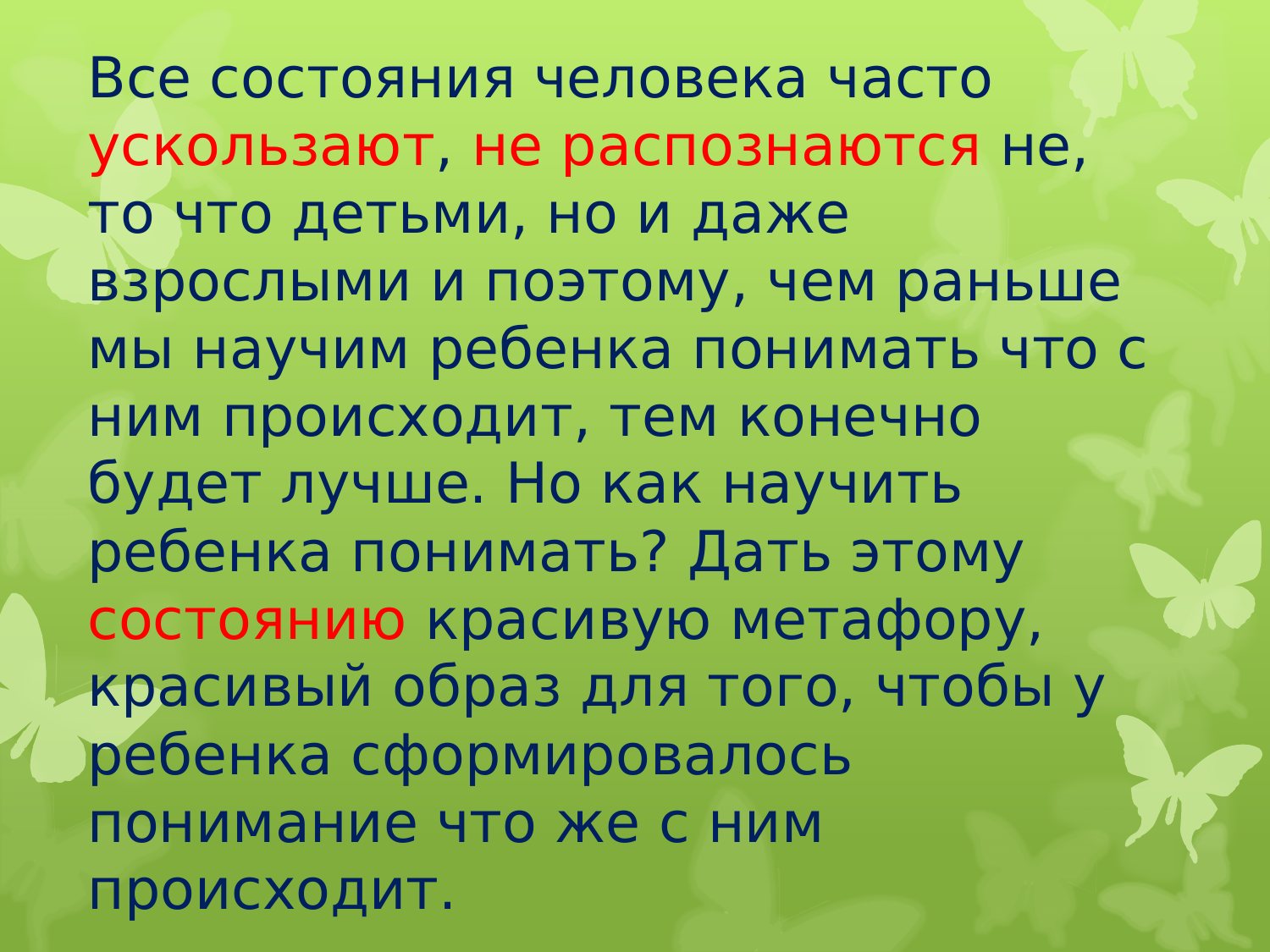

# Все состояния человека часто ускользают, не распознаются не, то что детьми, но и даже взрослыми и поэтому, чем раньше мы научим ребенка понимать что с ним происходит, тем конечно будет лучше. Но как научить ребенка понимать? Дать этому состоянию красивую метафору, красивый образ для того, чтобы у ребенка сформировалось понимание что же с ним происходит.